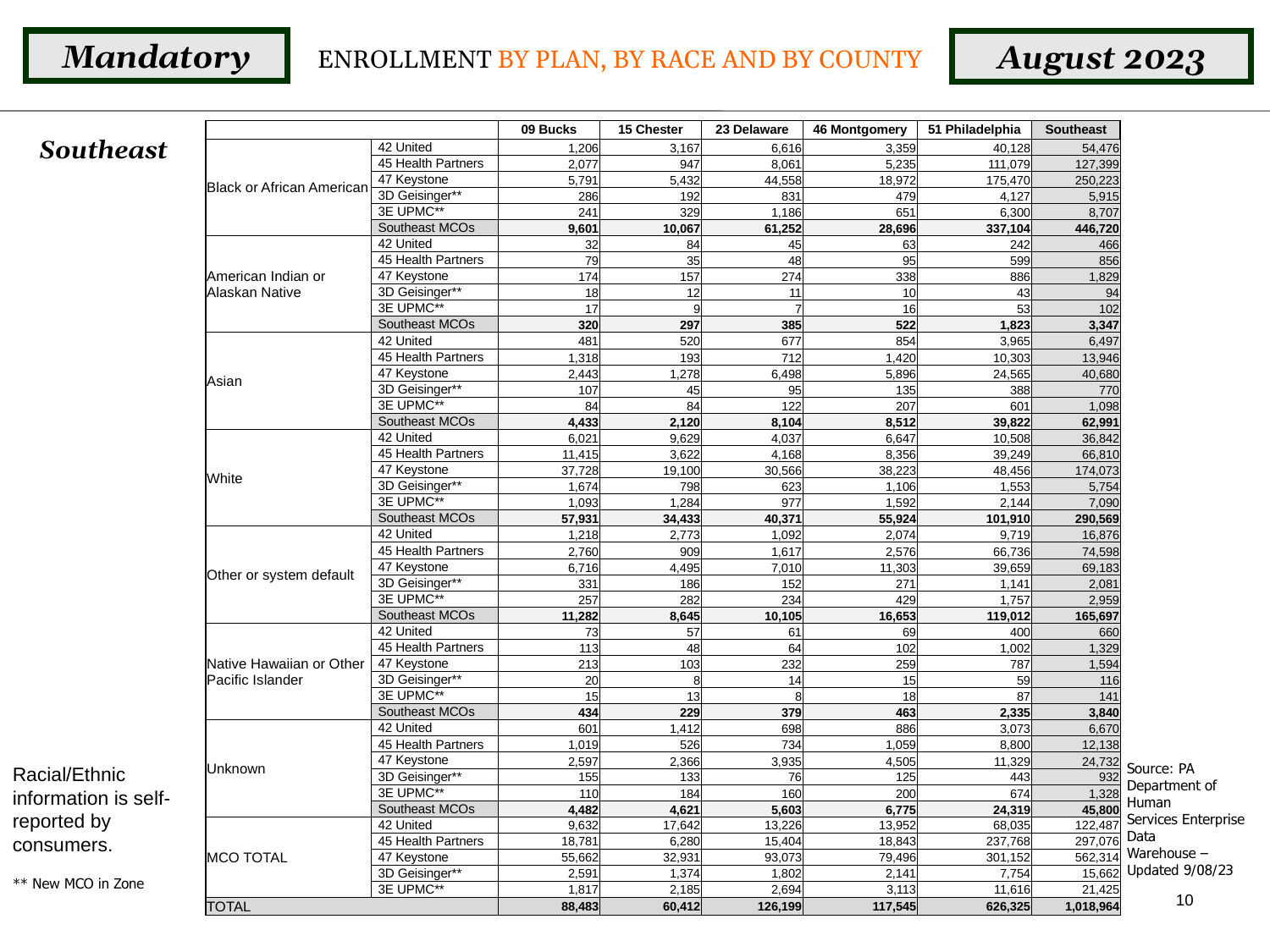

Mandatory
August 2023
ENROLLMENT BY PLAN, BY RACE AND BY COUNTY

|  |  | 09 Bucks | 15 Chester | 23 Delaware | 46 Montgomery | 51 Philadelphia | Southeast |
| --- | --- | --- | --- | --- | --- | --- | --- |
| Black or African American | 42 United | 1,206 | 3,167 | 6,616 | 3,359 | 40,128 | 54,476 |
|  | 45 Health Partners | 2,077 | 947 | 8,061 | 5,235 | 111,079 | 127,399 |
|  | 47 Keystone | 5,791 | 5,432 | 44,558 | 18,972 | 175,470 | 250,223 |
|  | 3D Geisinger\*\* | 286 | 192 | 831 | 479 | 4,127 | 5,915 |
|  | 3E UPMC\*\* | 241 | 329 | 1,186 | 651 | 6,300 | 8,707 |
|  | Southeast MCOs | 9,601 | 10,067 | 61,252 | 28,696 | 337,104 | 446,720 |
| American Indian or Alaskan Native | 42 United | 32 | 84 | 45 | 63 | 242 | 466 |
|  | 45 Health Partners | 79 | 35 | 48 | 95 | 599 | 856 |
|  | 47 Keystone | 174 | 157 | 274 | 338 | 886 | 1,829 |
|  | 3D Geisinger\*\* | 18 | 12 | 11 | 10 | 43 | 94 |
|  | 3E UPMC\*\* | 17 | 9 | 7 | 16 | 53 | 102 |
|  | Southeast MCOs | 320 | 297 | 385 | 522 | 1,823 | 3,347 |
| Asian | 42 United | 481 | 520 | 677 | 854 | 3,965 | 6,497 |
|  | 45 Health Partners | 1,318 | 193 | 712 | 1,420 | 10,303 | 13,946 |
|  | 47 Keystone | 2,443 | 1,278 | 6,498 | 5,896 | 24,565 | 40,680 |
|  | 3D Geisinger\*\* | 107 | 45 | 95 | 135 | 388 | 770 |
|  | 3E UPMC\*\* | 84 | 84 | 122 | 207 | 601 | 1,098 |
|  | Southeast MCOs | 4,433 | 2,120 | 8,104 | 8,512 | 39,822 | 62,991 |
| White | 42 United | 6,021 | 9,629 | 4,037 | 6,647 | 10,508 | 36,842 |
|  | 45 Health Partners | 11,415 | 3,622 | 4,168 | 8,356 | 39,249 | 66,810 |
|  | 47 Keystone | 37,728 | 19,100 | 30,566 | 38,223 | 48,456 | 174,073 |
|  | 3D Geisinger\*\* | 1,674 | 798 | 623 | 1,106 | 1,553 | 5,754 |
|  | 3E UPMC\*\* | 1,093 | 1,284 | 977 | 1,592 | 2,144 | 7,090 |
|  | Southeast MCOs | 57,931 | 34,433 | 40,371 | 55,924 | 101,910 | 290,569 |
| Other or system default | 42 United | 1,218 | 2,773 | 1,092 | 2,074 | 9,719 | 16,876 |
|  | 45 Health Partners | 2,760 | 909 | 1,617 | 2,576 | 66,736 | 74,598 |
|  | 47 Keystone | 6,716 | 4,495 | 7,010 | 11,303 | 39,659 | 69,183 |
|  | 3D Geisinger\*\* | 331 | 186 | 152 | 271 | 1,141 | 2,081 |
|  | 3E UPMC\*\* | 257 | 282 | 234 | 429 | 1,757 | 2,959 |
|  | Southeast MCOs | 11,282 | 8,645 | 10,105 | 16,653 | 119,012 | 165,697 |
| Native Hawaiian or Other Pacific Islander | 42 United | 73 | 57 | 61 | 69 | 400 | 660 |
|  | 45 Health Partners | 113 | 48 | 64 | 102 | 1,002 | 1,329 |
|  | 47 Keystone | 213 | 103 | 232 | 259 | 787 | 1,594 |
|  | 3D Geisinger\*\* | 20 | 8 | 14 | 15 | 59 | 116 |
|  | 3E UPMC\*\* | 15 | 13 | 8 | 18 | 87 | 141 |
|  | Southeast MCOs | 434 | 229 | 379 | 463 | 2,335 | 3,840 |
| Unknown | 42 United | 601 | 1,412 | 698 | 886 | 3,073 | 6,670 |
|  | 45 Health Partners | 1,019 | 526 | 734 | 1,059 | 8,800 | 12,138 |
|  | 47 Keystone | 2,597 | 2,366 | 3,935 | 4,505 | 11,329 | 24,732 |
|  | 3D Geisinger\*\* | 155 | 133 | 76 | 125 | 443 | 932 |
|  | 3E UPMC\*\* | 110 | 184 | 160 | 200 | 674 | 1,328 |
|  | Southeast MCOs | 4,482 | 4,621 | 5,603 | 6,775 | 24,319 | 45,800 |
| MCO TOTAL | 42 United | 9,632 | 17,642 | 13,226 | 13,952 | 68,035 | 122,487 |
|  | 45 Health Partners | 18,781 | 6,280 | 15,404 | 18,843 | 237,768 | 297,076 |
|  | 47 Keystone | 55,662 | 32,931 | 93,073 | 79,496 | 301,152 | 562,314 |
|  | 3D Geisinger\*\* | 2,591 | 1,374 | 1,802 | 2,141 | 7,754 | 15,662 |
|  | 3E UPMC\*\* | 1,817 | 2,185 | 2,694 | 3,113 | 11,616 | 21,425 |
| TOTAL |  | 88,483 | 60,412 | 126,199 | 117,545 | 626,325 | 1,018,964 |
Southeast
Source: PA Department of Human
Services Enterprise Data
Warehouse – Updated 9/08/23
Racial/Ethnic information is self-reported by consumers.
** New MCO in Zone
10